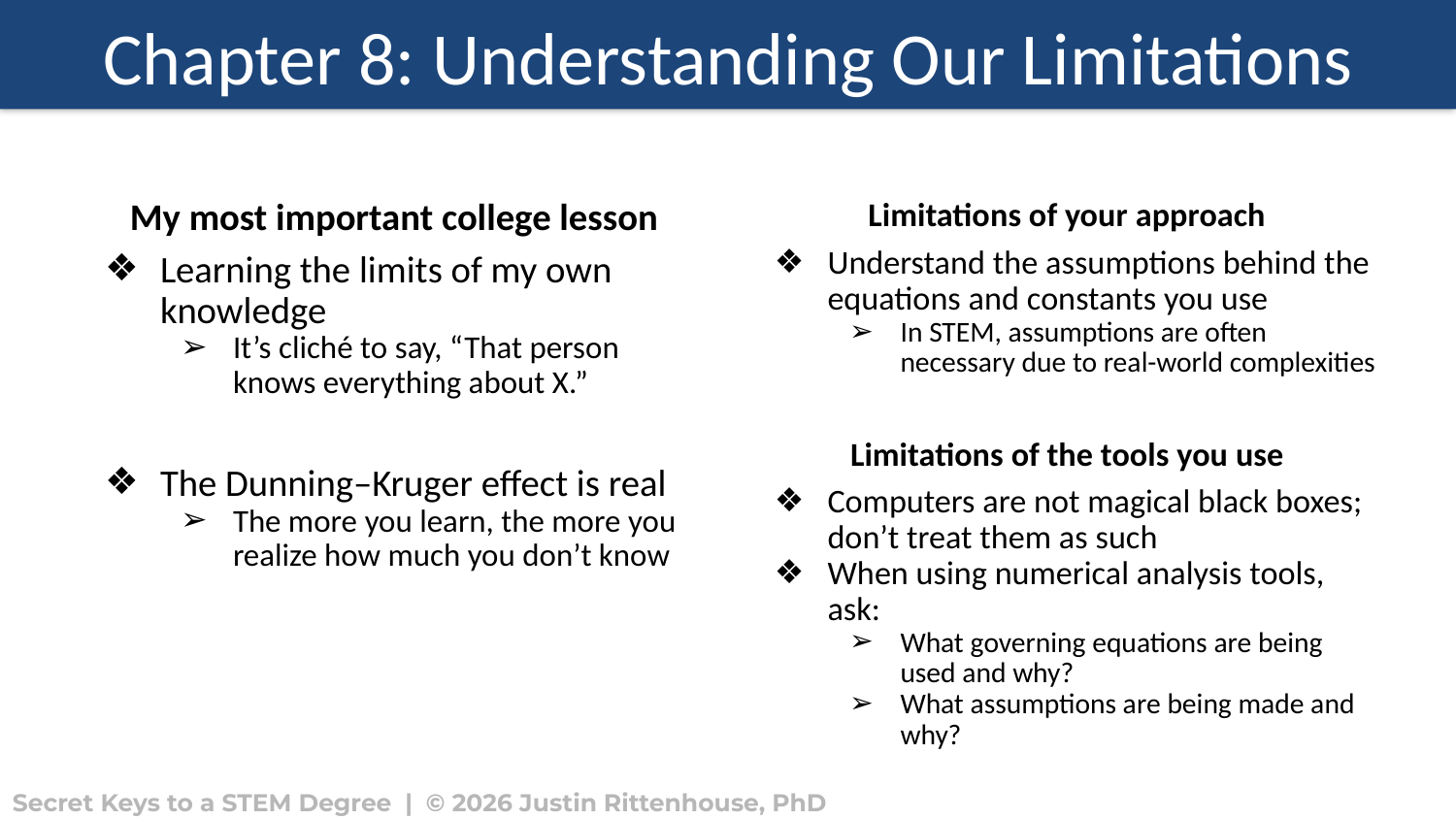

# Chapter 8: Understanding Our Limitations
My most important college lesson
Learning the limits of my own knowledge
It’s cliché to say, “That person knows everything about X.”

The Dunning–Kruger effect is real
The more you learn, the more you realize how much you don’t know

Limitations of your approach
Understand the assumptions behind the equations and constants you use
In STEM, assumptions are often necessary due to real-world complexities

Limitations of the tools you use
Computers are not magical black boxes; don’t treat them as such
When using numerical analysis tools, ask:
What governing equations are being used and why?
What assumptions are being made and why?